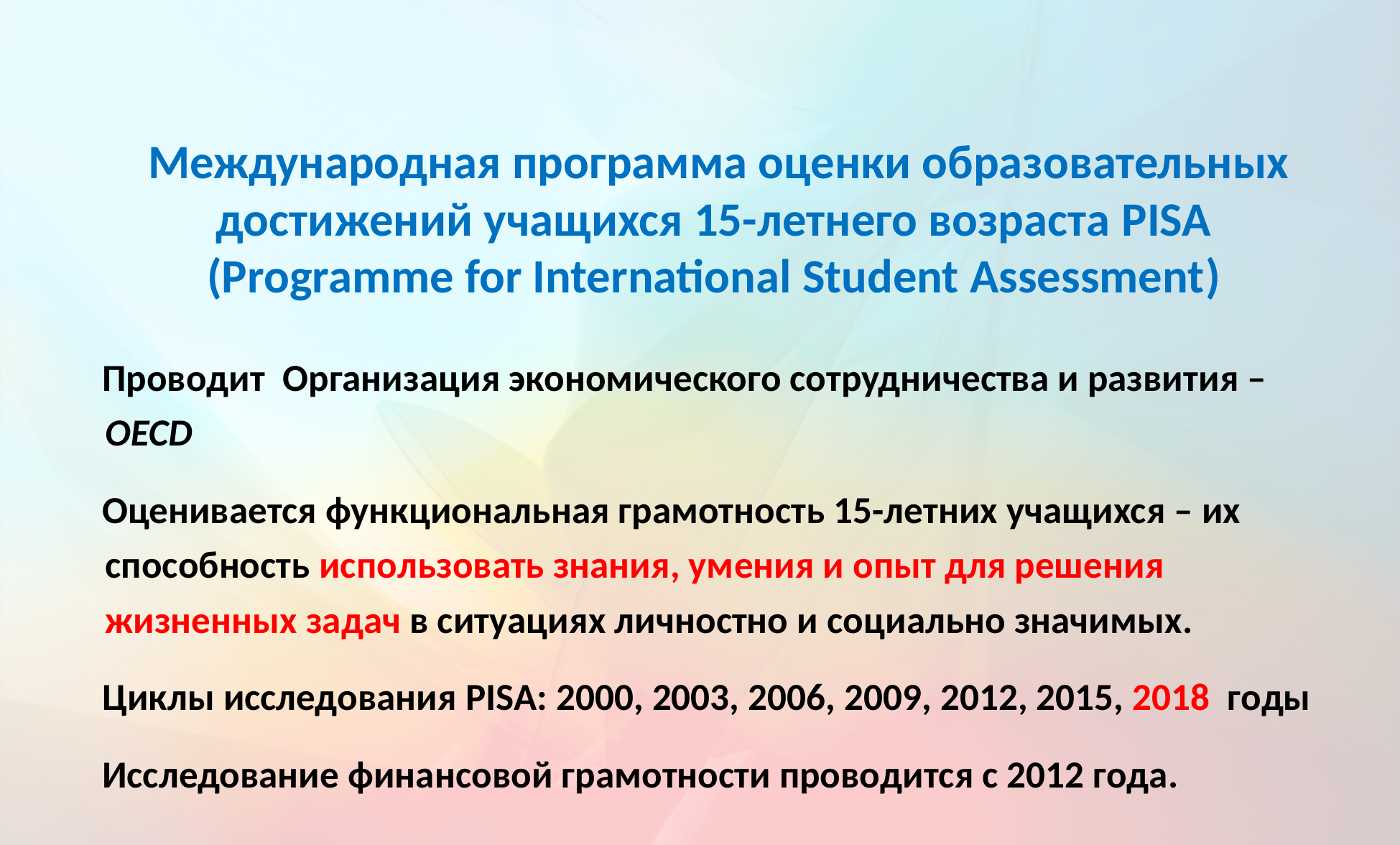

# Международная программа оценки образовательных достижений учащихся 15-летнего возраста PISA (Programme for International Student Assessment)
Проводит  Организация экономического сотрудничества и развития – OECD

Оценивается функциональная грамотность 15-летних учащихся – их способность использовать знания, умения и опыт для решения жизненных задач в ситуациях личностно и социально значимых.

Циклы исследования PISA: 2000, 2003, 2006, 2009, 2012, 2015, 2018  годы

Исследование финансовой грамотности проводится с 2012 года.